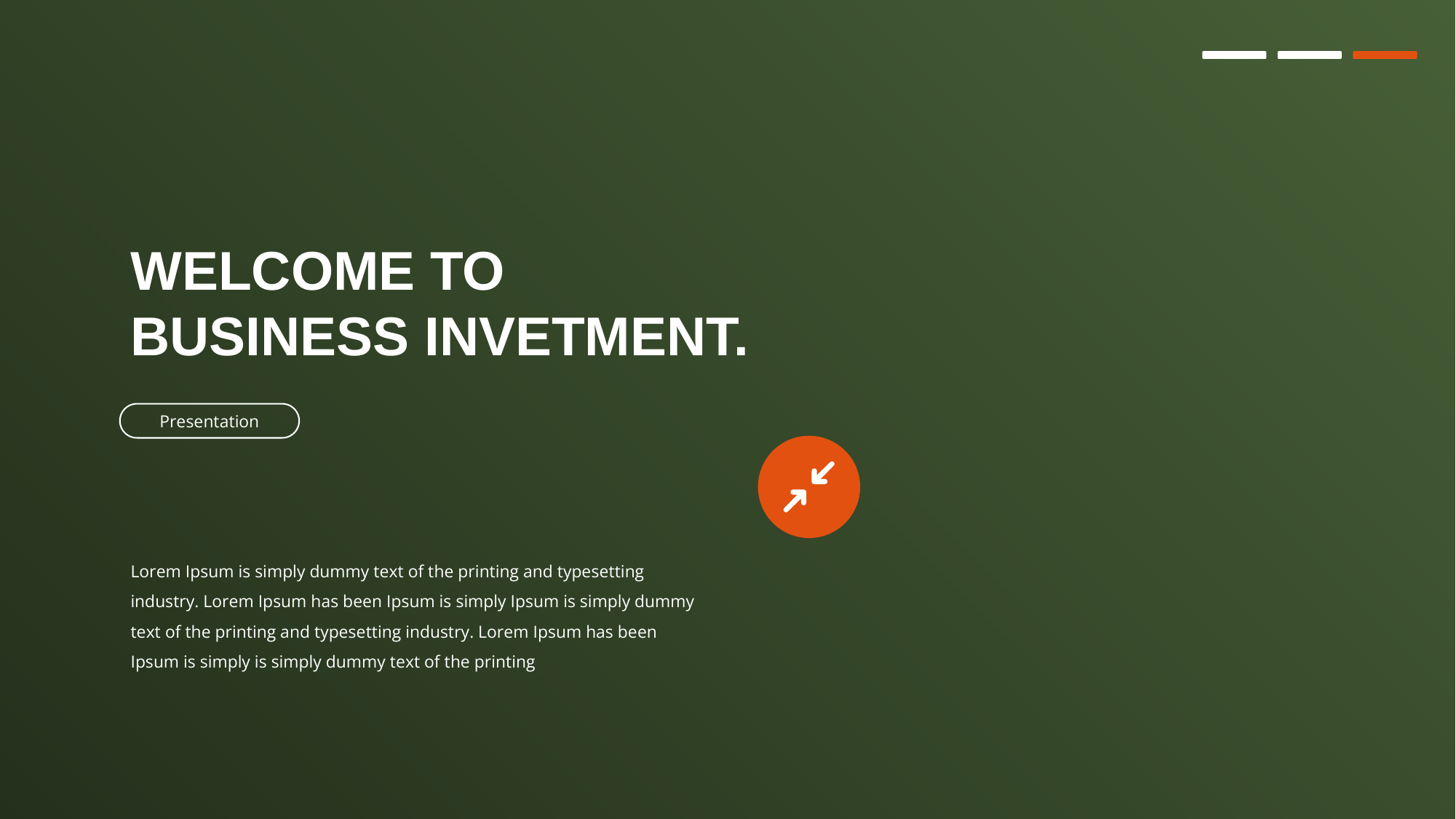

WELCOME TO BUSINESS INVETMENT.
Presentation

Lorem Ipsum is simply dummy text of the printing and typesetting industry. Lorem Ipsum has been Ipsum is simply Ipsum is simply dummy text of the printing and typesetting industry. Lorem Ipsum has been Ipsum is simply is simply dummy text of the printing